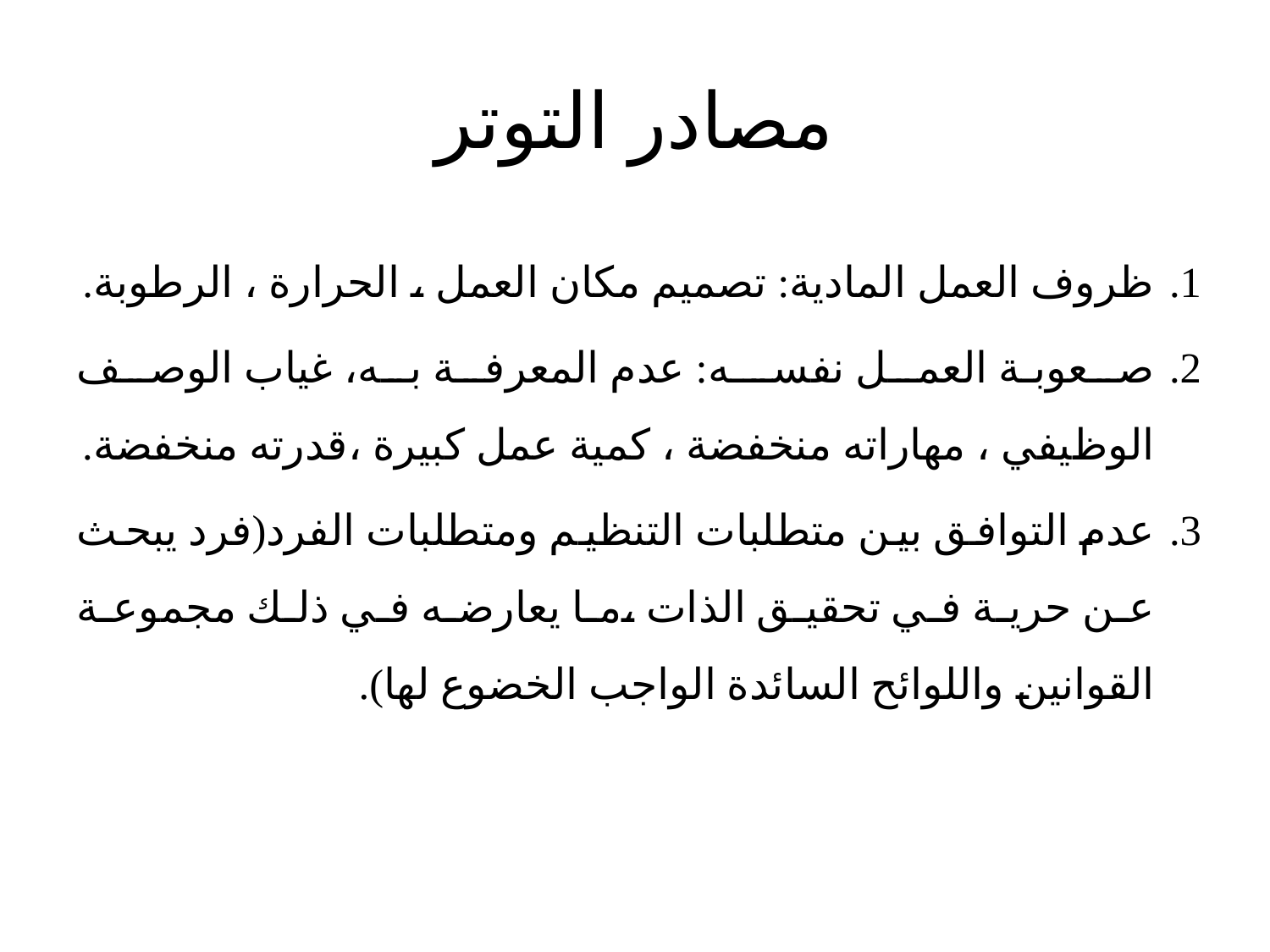

# مصادر التوتر
ظروف العمل المادية: تصميم مكان العمل ، الحرارة ، الرطوبة.
صعوبـة العمل نفسـه: عدم المعرفة به، غياب الوصف الوظيفي ، مهاراته منخفضة ، كمية عمل كبيرة ،قدرته منخفضة.
عدم التوافق بين متطلبات التنظيم ومتطلبات الفرد(فرد يبحث عن حرية في تحقيق الذات ،ما يعارضه في ذلك مجموعة القوانين واللوائح السائدة الواجب الخضوع لها).